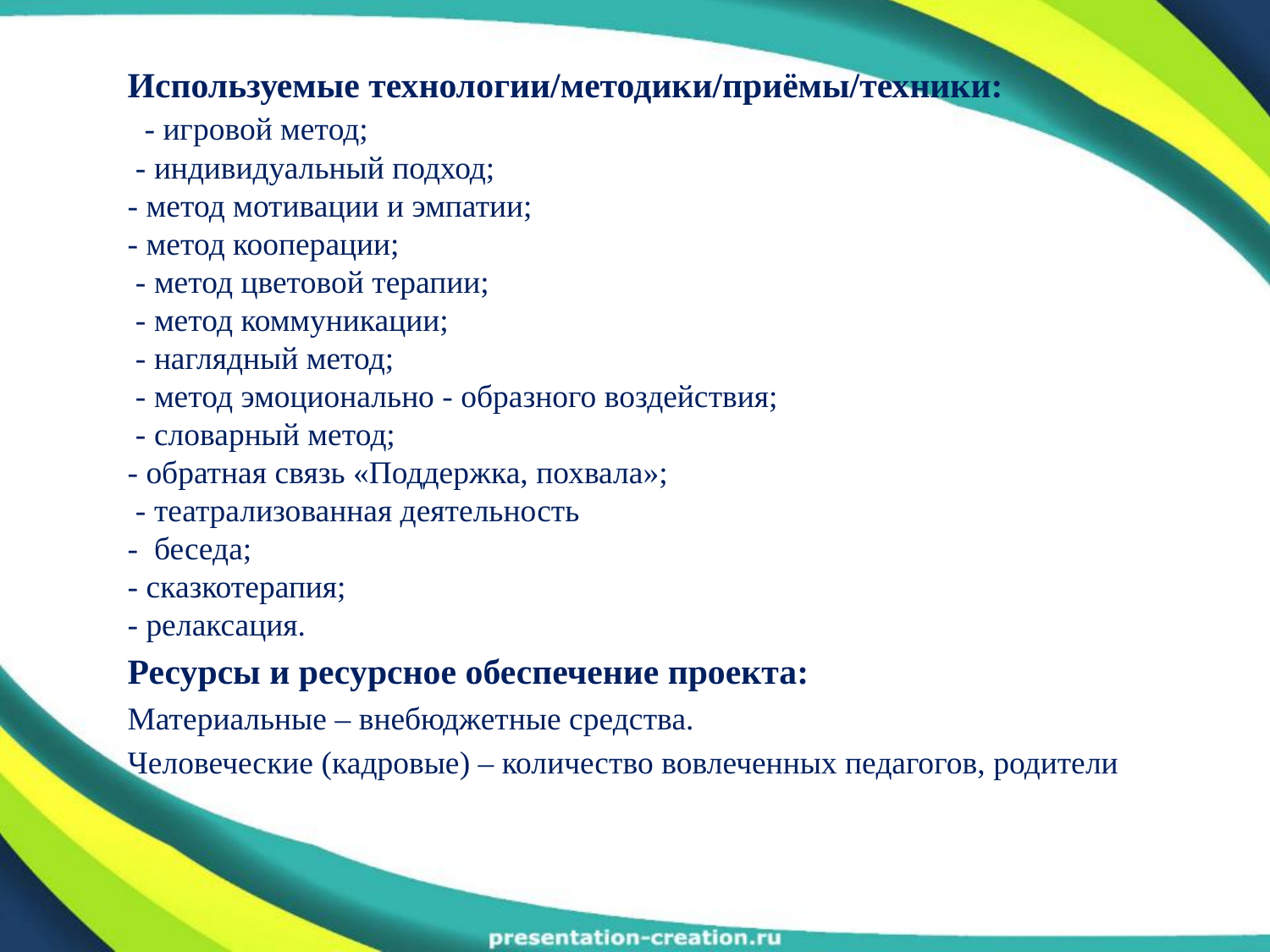

Используемые технологии/методики/приёмы/техники:
  - игровой метод;
 - индивидуальный подход;
- метод мотивации и эмпатии;
- метод кооперации;
 - метод цветовой терапии;
 - метод коммуникации;
 - наглядный метод;
 - метод эмоционально - образного воздействия;
 - словарный метод;
- обратная связь «Поддержка, похвала»;
 - театрализованная деятельность
-  беседа;
- сказкотерапия;
- релаксация.
Ресурсы и ресурсное обеспечение проекта:
Материальные – внебюджетные средства.
Человеческие (кадровые) – количество вовлеченных педагогов, родители